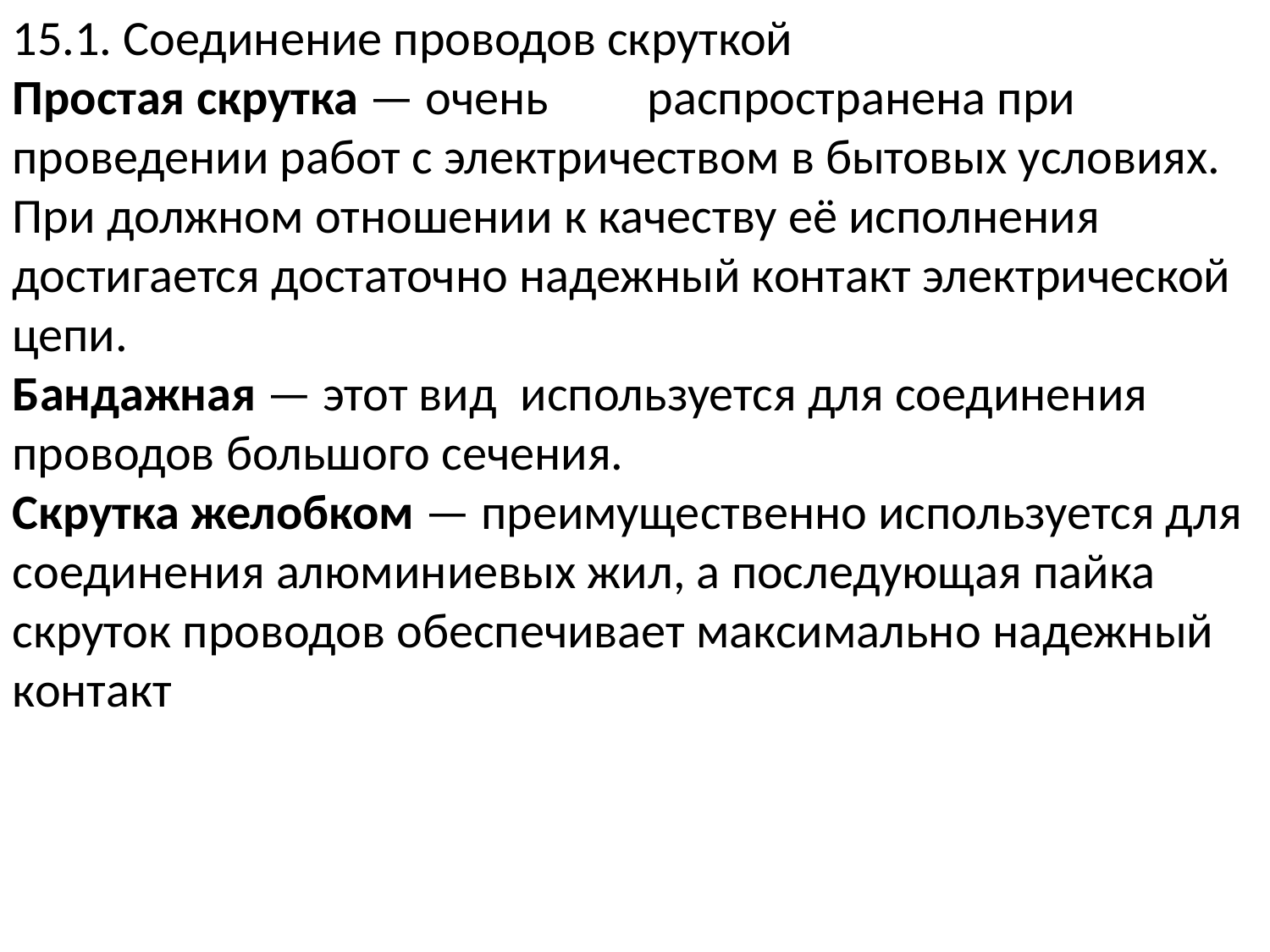

15.1. Соединение проводов скруткой
Простая скрутка — очень	распространена при проведении работ с электричеством в бытовых условиях. При должном отношении к качеству её исполнения достигается достаточно надежный контакт электрической цепи.
Бандажная — этот вид	используется для соединения проводов большого сечения.
Скрутка желобком — преимущественно используется для соединения алюминиевых жил, а последующая пайка скруток проводов обеспечивает максимально надежный контакт